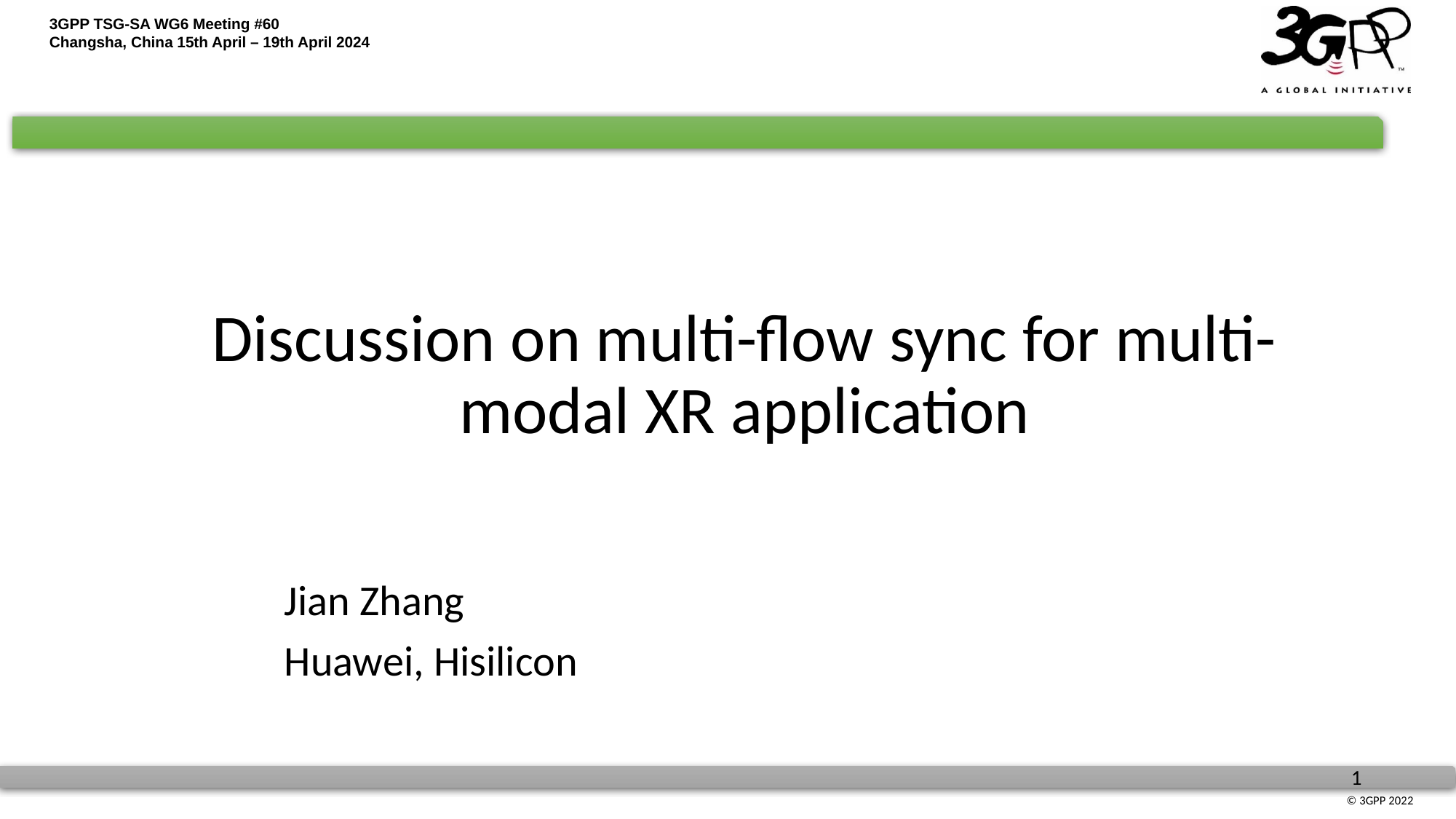

# Discussion on multi-flow sync for multi-modal XR application
Jian Zhang
Huawei, Hisilicon